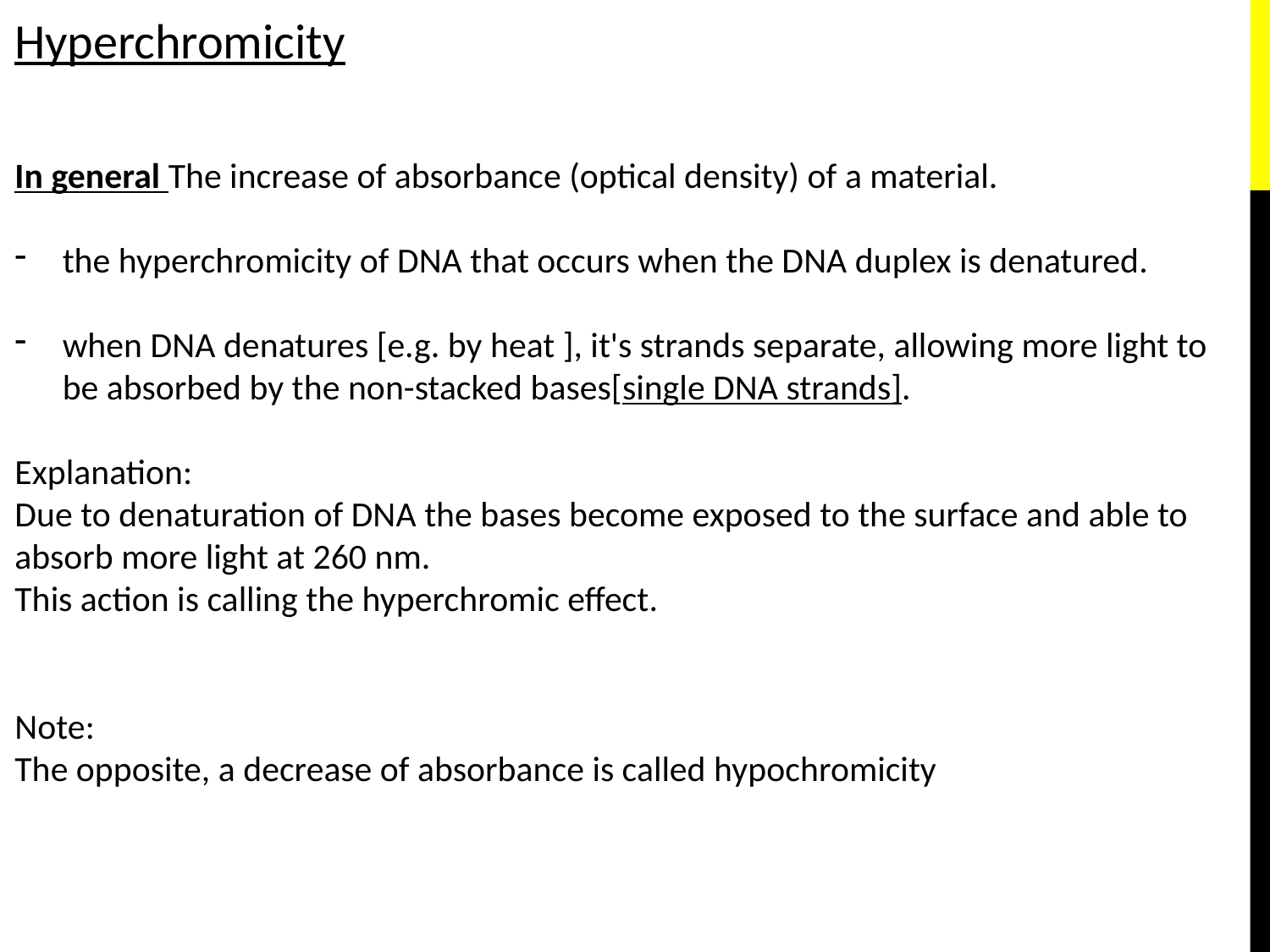

Hyperchromicity

In general The increase of absorbance (optical density) of a material.

the hyperchromicity of DNA that occurs when the DNA duplex is denatured.

when DNA denatures [e.g. by heat ], it's strands separate, allowing more light to be absorbed by the non-stacked bases[single DNA strands].

Explanation:
Due to denaturation of DNA the bases become exposed to the surface and able to absorb more light at 260 nm.
This action is calling the hyperchromic effect.

Note:
The opposite, a decrease of absorbance is called hypochromicity